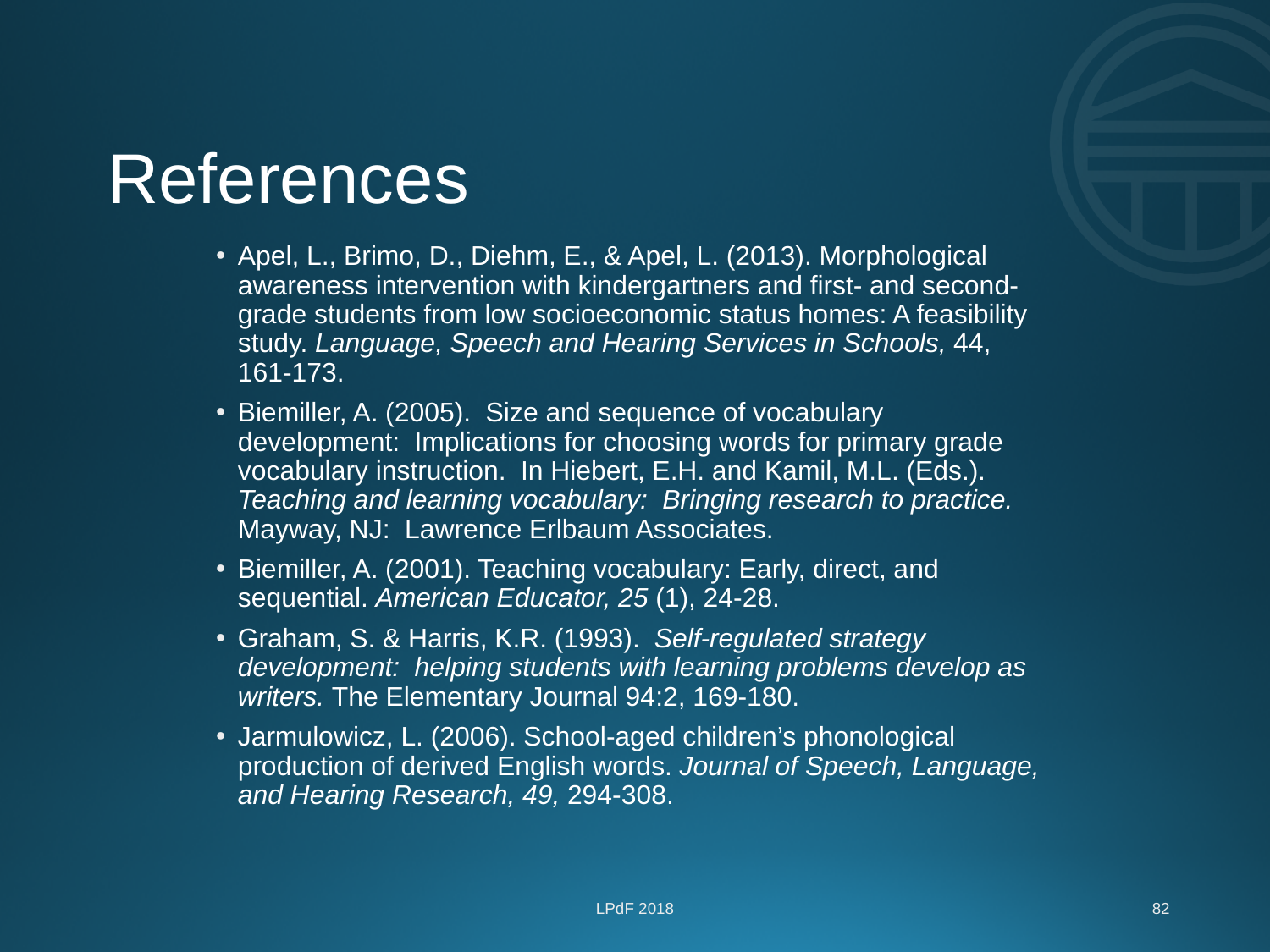

# References
Apel, L., Brimo, D., Diehm, E., & Apel, L. (2013). Morphological awareness intervention with kindergartners and first- and second-grade students from low socioeconomic status homes: A feasibility study. Language, Speech and Hearing Services in Schools, 44, 161-173.
Biemiller, A. (2005).  Size and sequence of vocabulary development:  Implications for choosing words for primary grade vocabulary instruction.  In Hiebert, E.H. and Kamil, M.L. (Eds.). Teaching and learning vocabulary:  Bringing research to practice.  Mayway, NJ:  Lawrence Erlbaum Associates.
Biemiller, A. (2001). Teaching vocabulary: Early, direct, and sequential. American Educator, 25 (1), 24-28.
Graham, S. & Harris, K.R. (1993).  Self-regulated strategy development:  helping students with learning problems develop as writers. The Elementary Journal 94:2, 169-180.
Jarmulowicz, L. (2006). School-aged children’s phonological production of derived English words. Journal of Speech, Language, and Hearing Research, 49, 294-308.
LPdF 2018
82